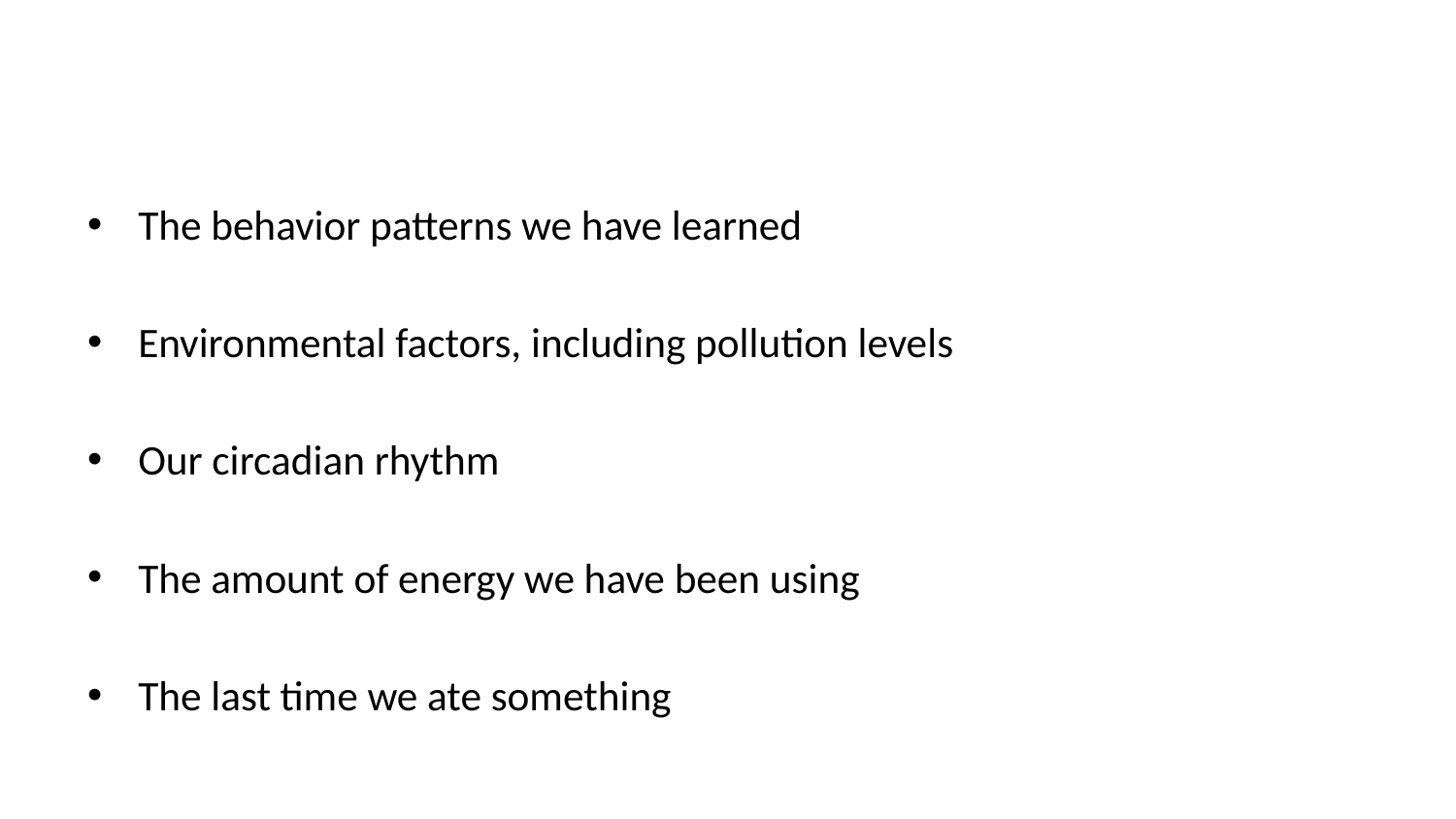

The behavior patterns we have learned

Environmental factors, including pollution levels

Our circadian rhythm

The amount of energy we have been using

The last time we ate something